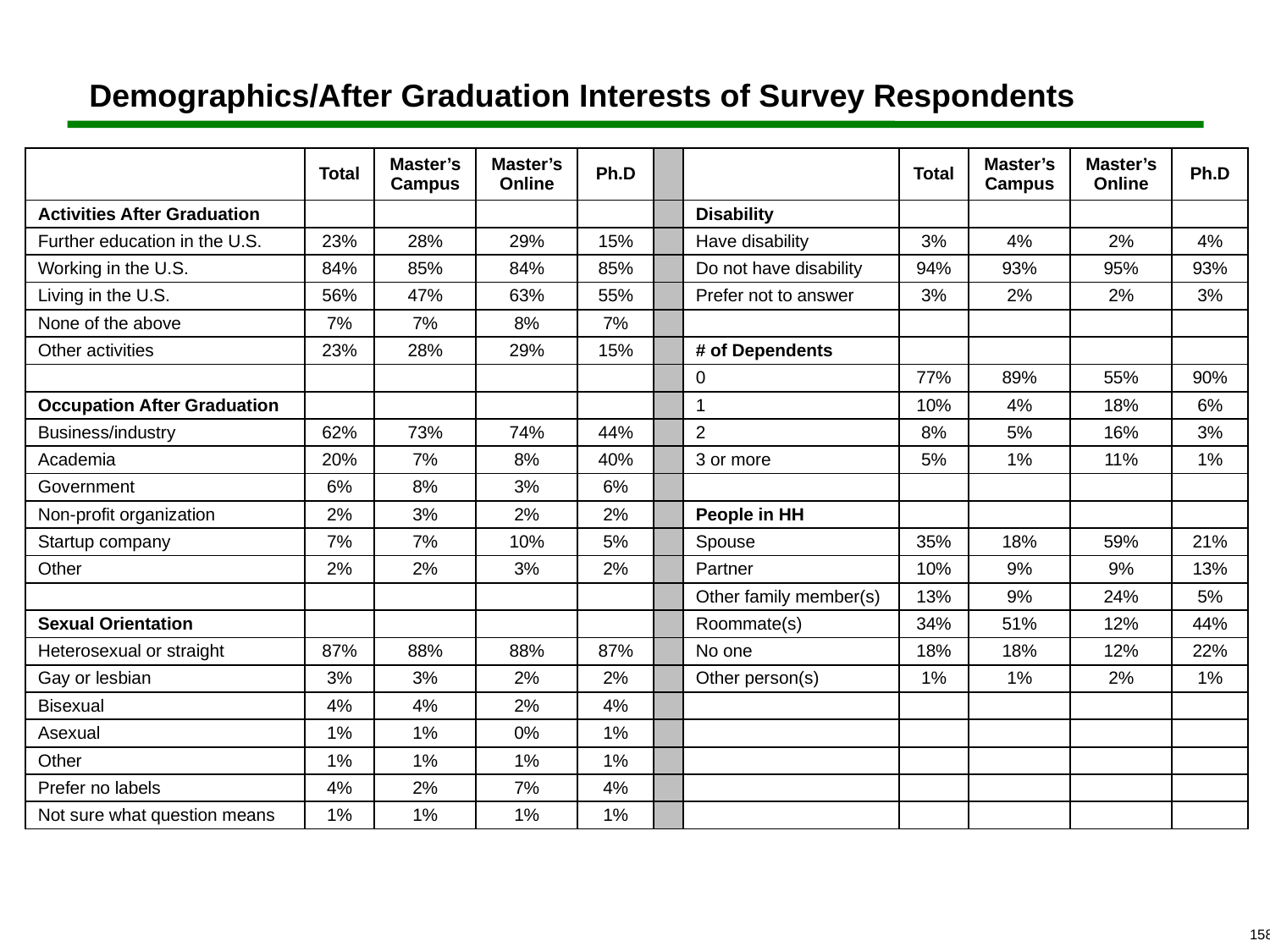

# Demographics/After Graduation Interests of Survey Respondents
|  | Total | Master’s Campus | Master’s Online | Ph.D |  |  | Total | Master’s Campus | Master’s Online | Ph.D |
| --- | --- | --- | --- | --- | --- | --- | --- | --- | --- | --- |
| Activities After Graduation |  |  |  |  |  | Disability |  |  |  |  |
| Further education in the U.S. | 23% | 28% | 29% | 15% |  | Have disability | 3% | 4% | 2% | 4% |
| Working in the U.S. | 84% | 85% | 84% | 85% |  | Do not have disability | 94% | 93% | 95% | 93% |
| Living in the U.S. | 56% | 47% | 63% | 55% |  | Prefer not to answer | 3% | 2% | 2% | 3% |
| None of the above | 7% | 7% | 8% | 7% |  |  |  |  |  |  |
| Other activities | 23% | 28% | 29% | 15% |  | # of Dependents |  |  |  |  |
|  |  |  |  |  |  | 0 | 77% | 89% | 55% | 90% |
| Occupation After Graduation |  |  |  |  |  | 1 | 10% | 4% | 18% | 6% |
| Business/industry | 62% | 73% | 74% | 44% |  | 2 | 8% | 5% | 16% | 3% |
| Academia | 20% | 7% | 8% | 40% |  | 3 or more | 5% | 1% | 11% | 1% |
| Government | 6% | 8% | 3% | 6% |  |  |  |  |  |  |
| Non-profit organization | 2% | 3% | 2% | 2% |  | People in HH |  |  |  |  |
| Startup company | 7% | 7% | 10% | 5% |  | Spouse | 35% | 18% | 59% | 21% |
| Other | 2% | 2% | 3% | 2% |  | Partner | 10% | 9% | 9% | 13% |
|  |  |  |  |  |  | Other family member(s) | 13% | 9% | 24% | 5% |
| Sexual Orientation |  |  |  |  |  | Roommate(s) | 34% | 51% | 12% | 44% |
| Heterosexual or straight | 87% | 88% | 88% | 87% |  | No one | 18% | 18% | 12% | 22% |
| Gay or lesbian | 3% | 3% | 2% | 2% |  | Other person(s) | 1% | 1% | 2% | 1% |
| Bisexual | 4% | 4% | 2% | 4% |  |  |  |  |  |  |
| Asexual | 1% | 1% | 0% | 1% |  |  |  |  |  |  |
| Other | 1% | 1% | 1% | 1% |  |  |  |  |  |  |
| Prefer no labels | 4% | 2% | 7% | 4% |  |  |  |  |  |  |
| Not sure what question means | 1% | 1% | 1% | 1% |  |  |  |  |  |  |